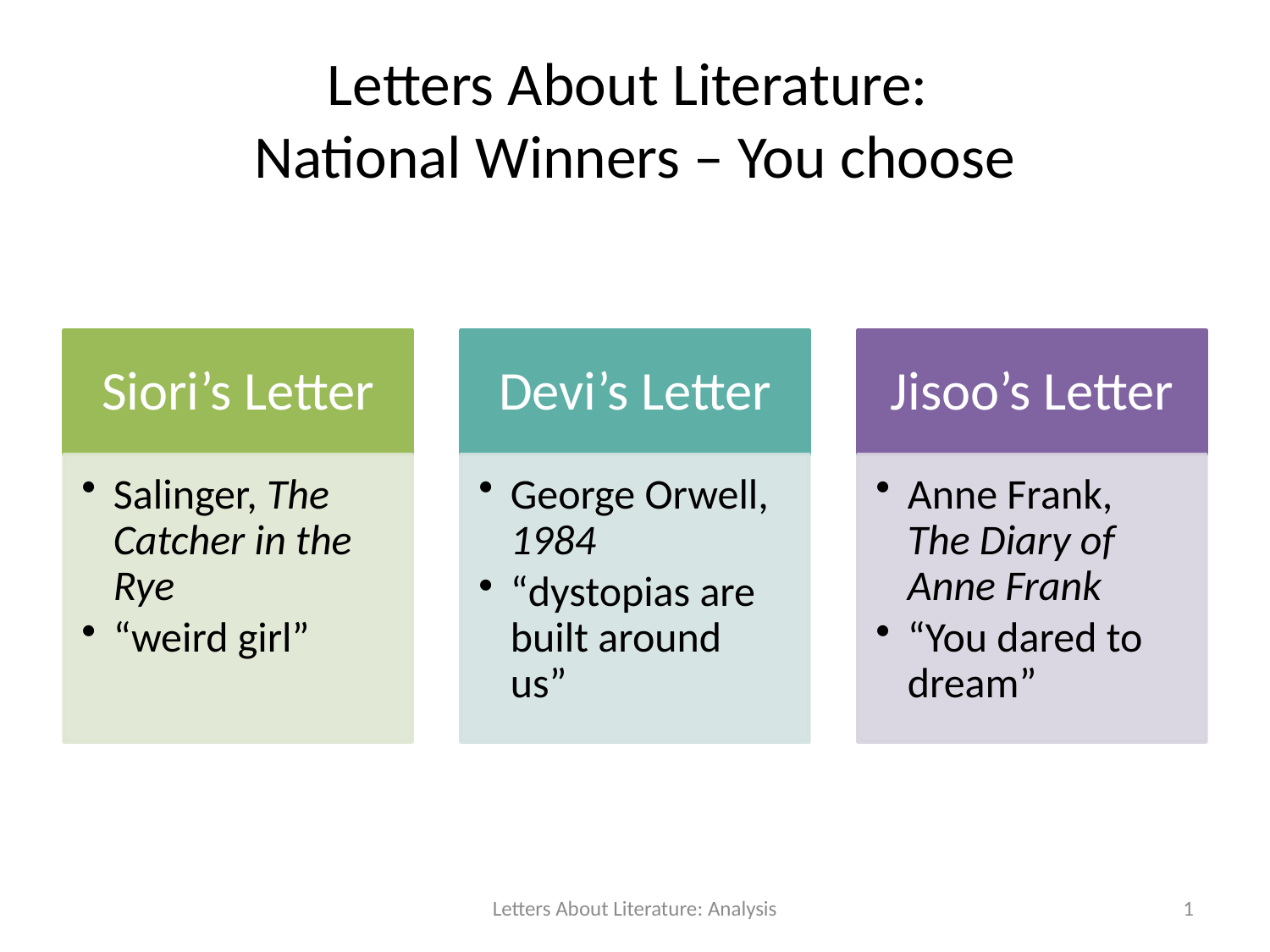

# Letters About Literature: National Winners – You choose
Siori’s Letter
Salinger, The Catcher in the Rye
“weird girl”
Devi’s Letter
George Orwell, 1984
“dystopias are built around us”
Jisoo’s Letter
Anne Frank, The Diary of Anne Frank
“You dared to dream”
Letters About Literature: Analysis
1